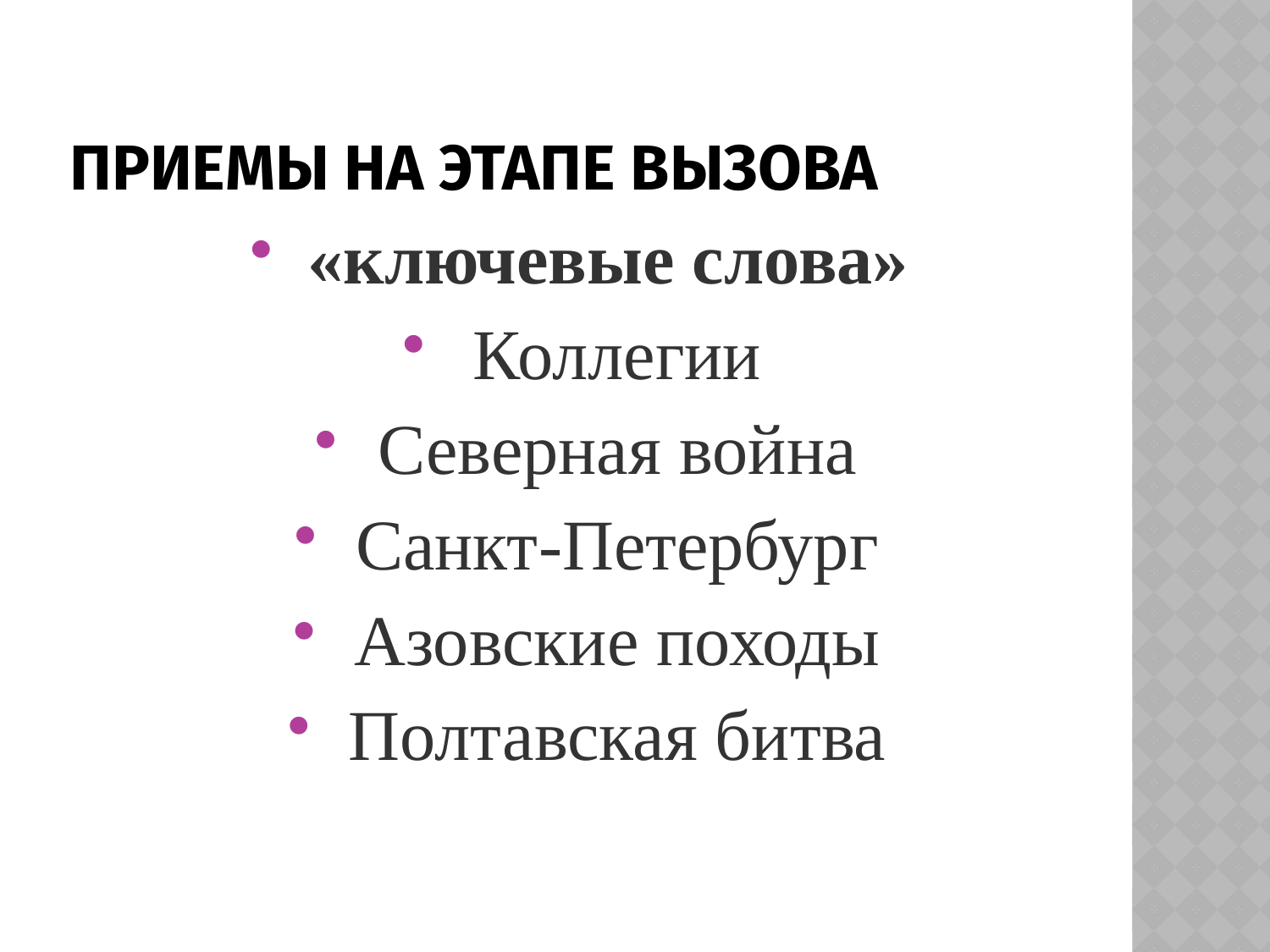

# Приемы на этапе вызова
«ключевые слова»
Коллегии
Северная война
Санкт-Петербург
Азовские походы
Полтавская битва